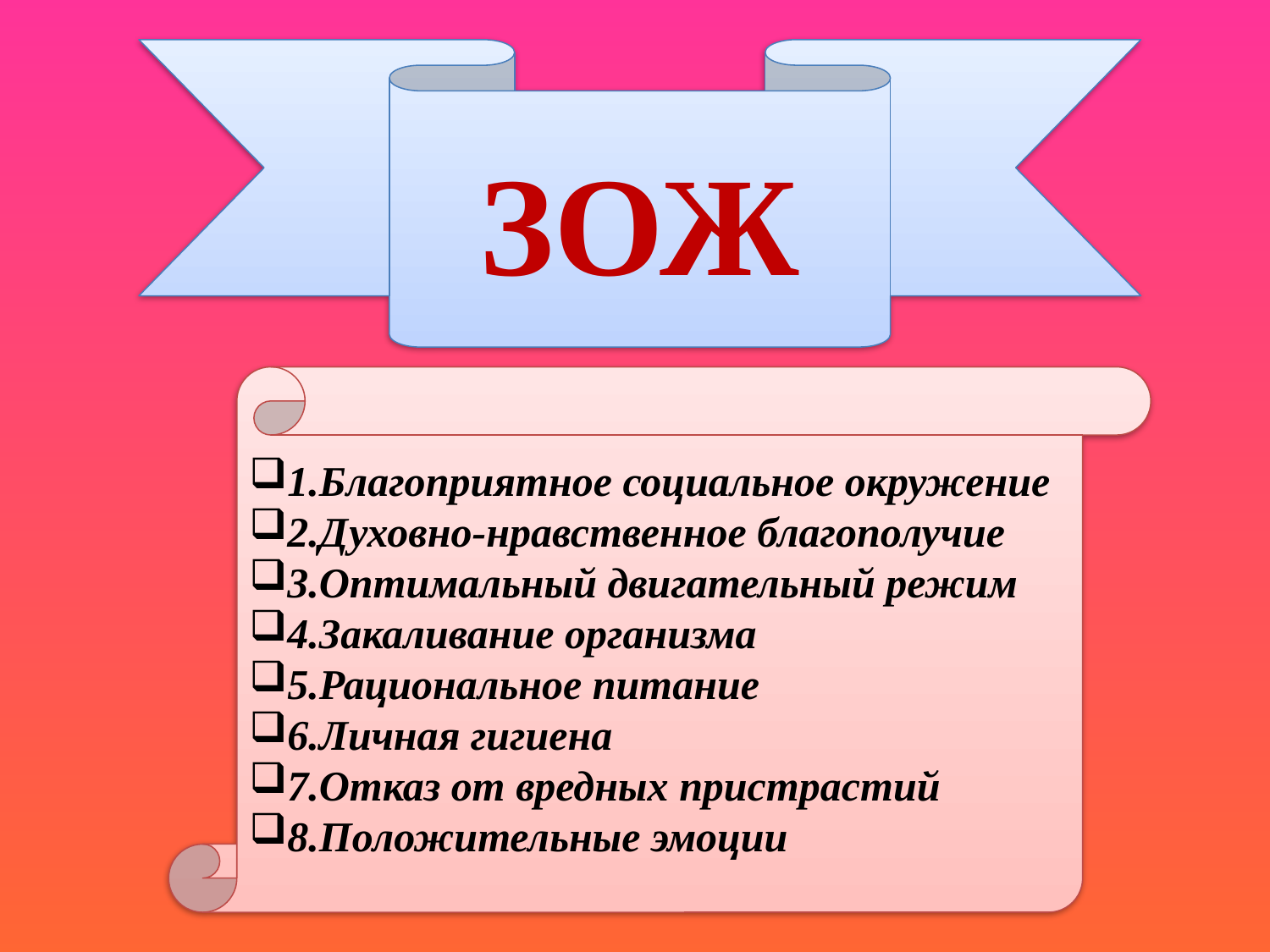

ЗОЖ

1.Благоприятное социальное окружение
2.Духовно-нравственное благополучие
3.Оптимальный двигательный режим
4.Закаливание организма
5.Рациональное питание
6.Личная гигиена
7.Отказ от вредных пристрастий
8.Положительные эмоции